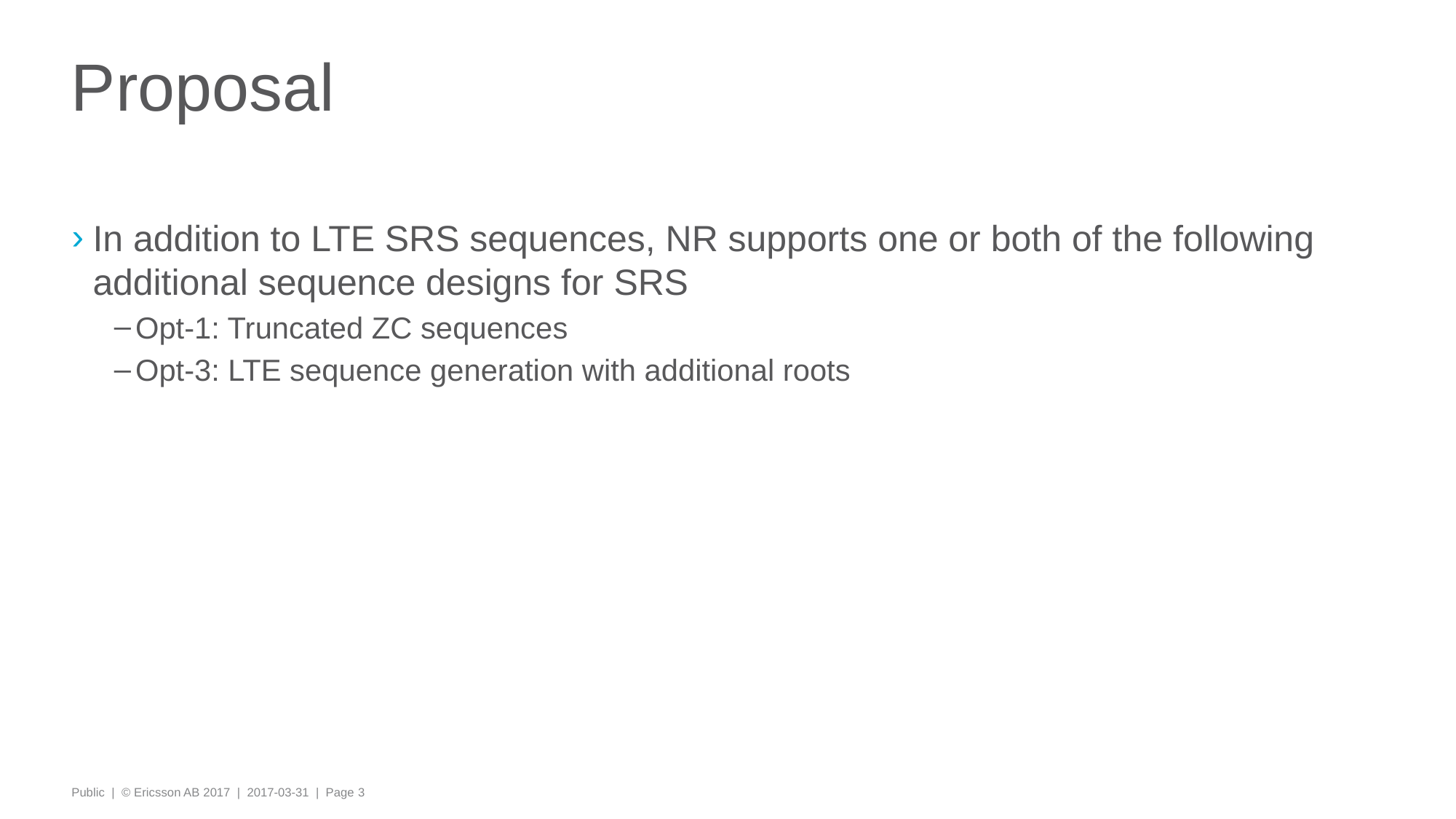

# Proposal
In addition to LTE SRS sequences, NR supports one or both of the following additional sequence designs for SRS
Opt-1: Truncated ZC sequences
Opt-3: LTE sequence generation with additional roots